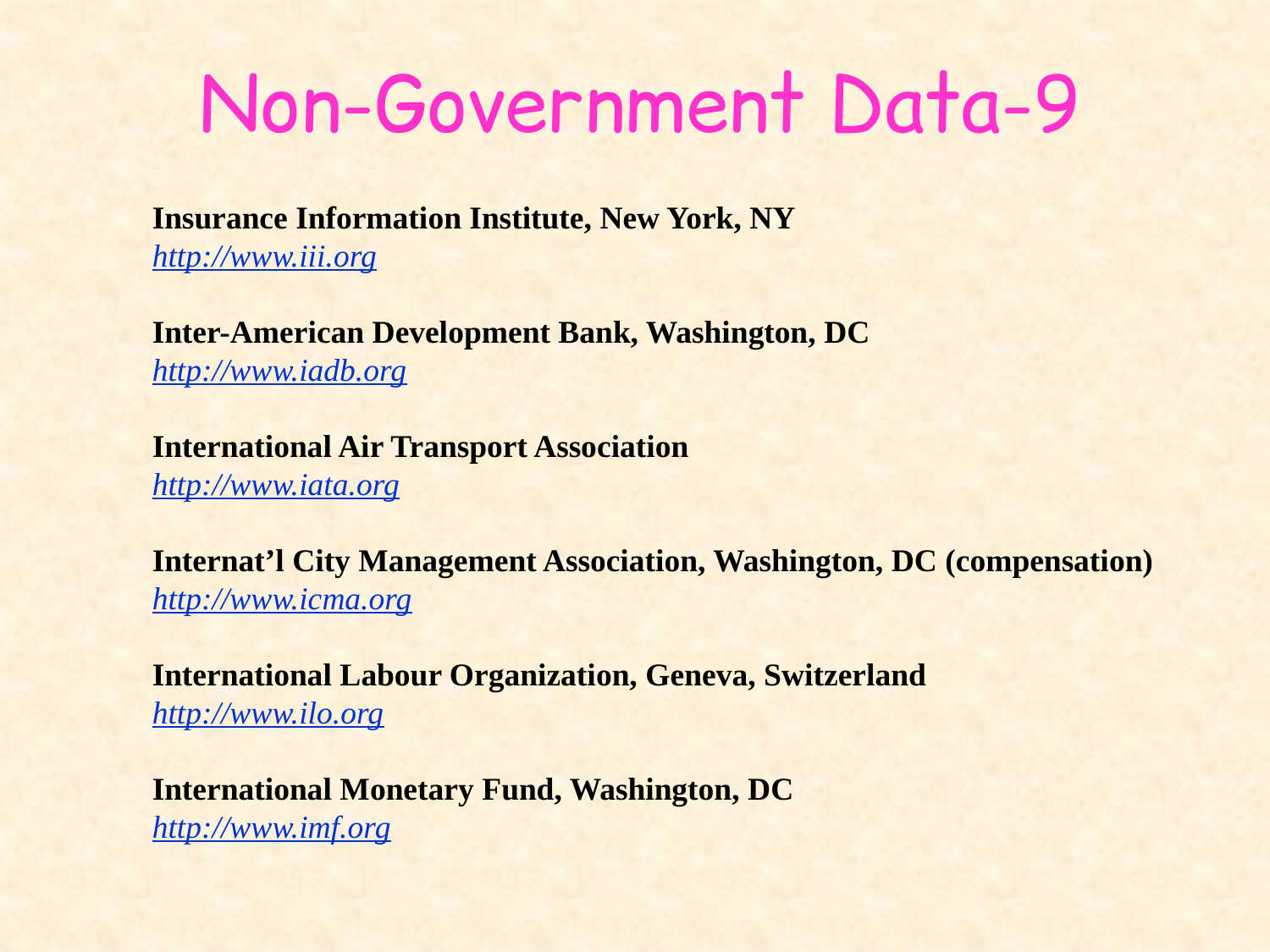

# Non-Government Data-9
Insurance Information Institute, New York, NY
http://www.iii.org

Inter-American Development Bank, Washington, DC
http://www.iadb.org

International Air Transport Association
http://www.iata.org

Internat’l City Management Association, Washington, DC (compensation)
http://www.icma.org

International Labour Organization, Geneva, Switzerland
http://www.ilo.org

International Monetary Fund, Washington, DC
http://www.imf.org